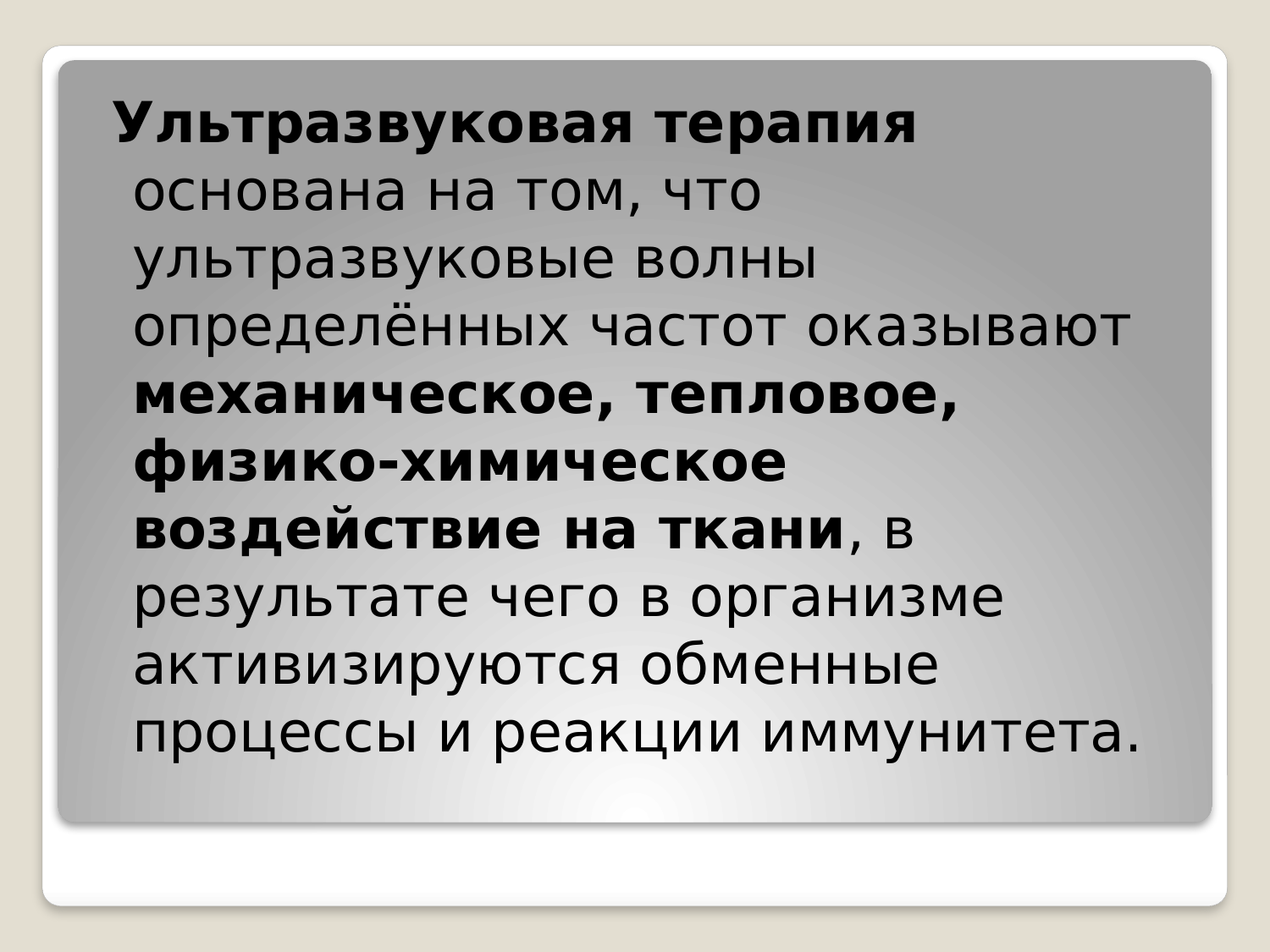

Ультразвуковая терапия основана на том, что ультразвуковые волны определённых частот оказывают механическое, тепловое, физико-химическое воздействие на ткани, в результате чего в организме активизируются обменные процессы и реакции иммунитета.

#